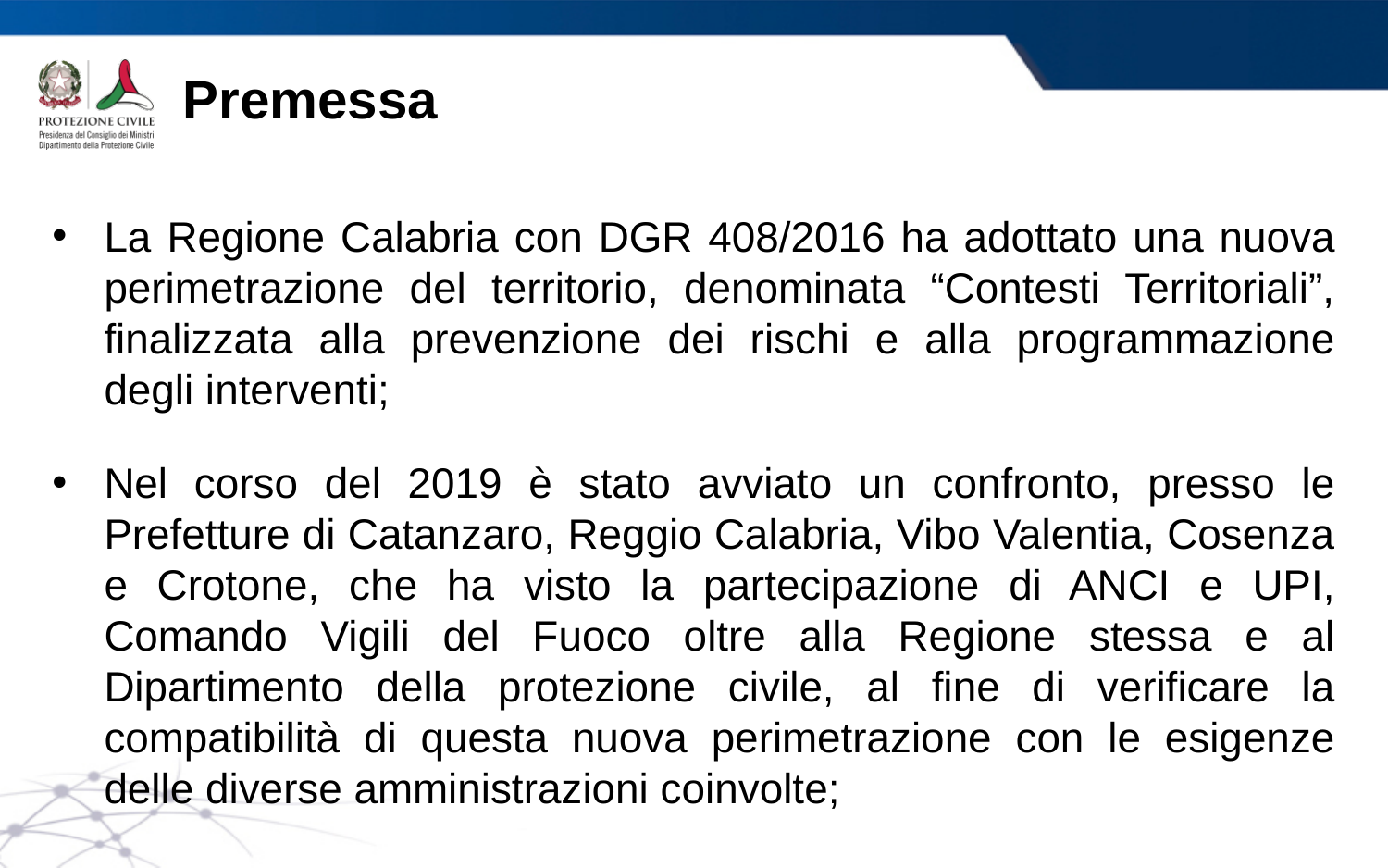

# Premessa
La Regione Calabria con DGR 408/2016 ha adottato una nuova perimetrazione del territorio, denominata “Contesti Territoriali”, finalizzata alla prevenzione dei rischi e alla programmazione degli interventi;
Nel corso del 2019 è stato avviato un confronto, presso le Prefetture di Catanzaro, Reggio Calabria, Vibo Valentia, Cosenza e Crotone, che ha visto la partecipazione di ANCI e UPI, Comando Vigili del Fuoco oltre alla Regione stessa e al Dipartimento della protezione civile, al fine di verificare la compatibilità di questa nuova perimetrazione con le esigenze delle diverse amministrazioni coinvolte;